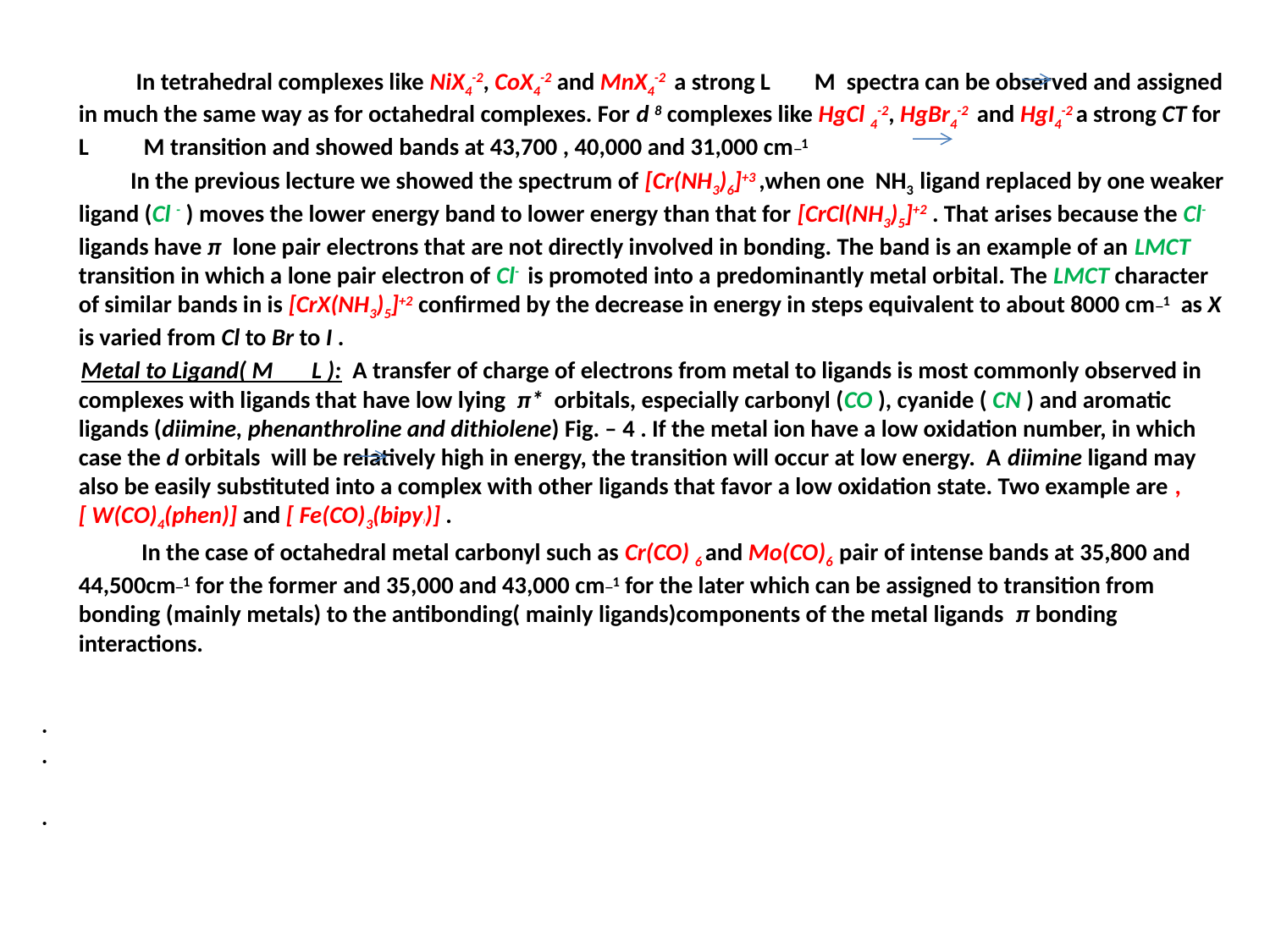

In tetrahedral complexes like NiX4-2, CoX4-2 and MnX4-2  a strong L        M  spectra can be observed and assigned in much the same way as for octahedral complexes. For d 8 complexes like HgCl 4-2, HgBr4-2  and HgI4-2 a strong CT for L          M transition and showed bands at 43,700 , 40,000 and 31,000 cm_1
                In the previous lecture we showed the spectrum of [Cr(NH3)6]+3 ,when one  NH3  ligand replaced by one weaker ligand (Cl - ) moves the lower energy band to lower energy than that for [CrCl(NH3)5]+2 . That arises because the Cl-  ligands have π  lone pair electrons that are not directly involved in bonding. The band is an example of an LMCT transition in which a lone pair electron of Cl-  is promoted into a predominantly metal orbital. The LMCT character of similar bands in is [CrX(NH3)5]+2 confirmed by the decrease in energy in steps equivalent to about 8000 cm_1  as X is varied from Cl to Br to I .
       Metal to Ligand( M       L ):  A transfer of charge of electrons from metal to ligands is most commonly observed in complexes with ligands that have low lying  π*  orbitals, especially carbonyl (CO ), cyanide ( CN ) and aromatic ligands (diimine, phenanthroline and dithiolene) Fig. – 4 . If the metal ion have a low oxidation number, in which case the d orbitals  will be relatively high in energy, the transition will occur at low energy.  A diimine ligand may also be easily substituted into a complex with other ligands that favor a low oxidation state. Two example are , [ W(CO)4(phen)] and [ Fe(CO)3(bipy))] .
                  In the case of octahedral metal carbonyl such as Cr(CO) 6 and Mo(CO)6  pair of intense bands at 35,800 and 44,500cm_1 for the former and 35,000 and 43,000 cm_1 for the later which can be assigned to transition from bonding (mainly metals) to the antibonding( mainly ligands)components of the metal ligands  π bonding interactions.